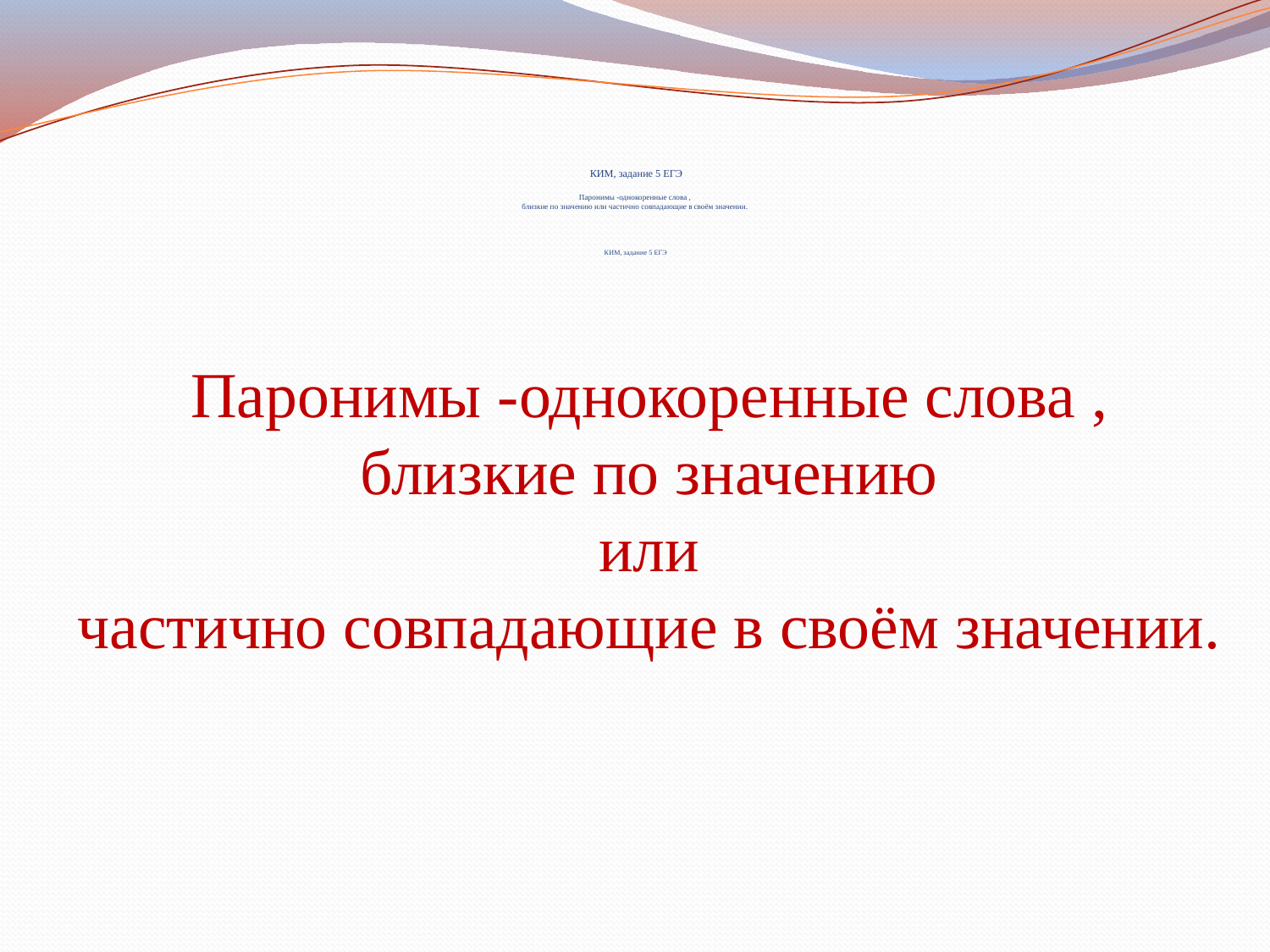

Паронимы -однокоренные слова ,
близкие по значению
 или
частично совпадающие в своём значении.
# КИМ, задание 5 ЕГЭ Паронимы -однокоренные слова , близкие по значению или частично совпадающие в своём значении. КИМ, задание 5 ЕГЭ